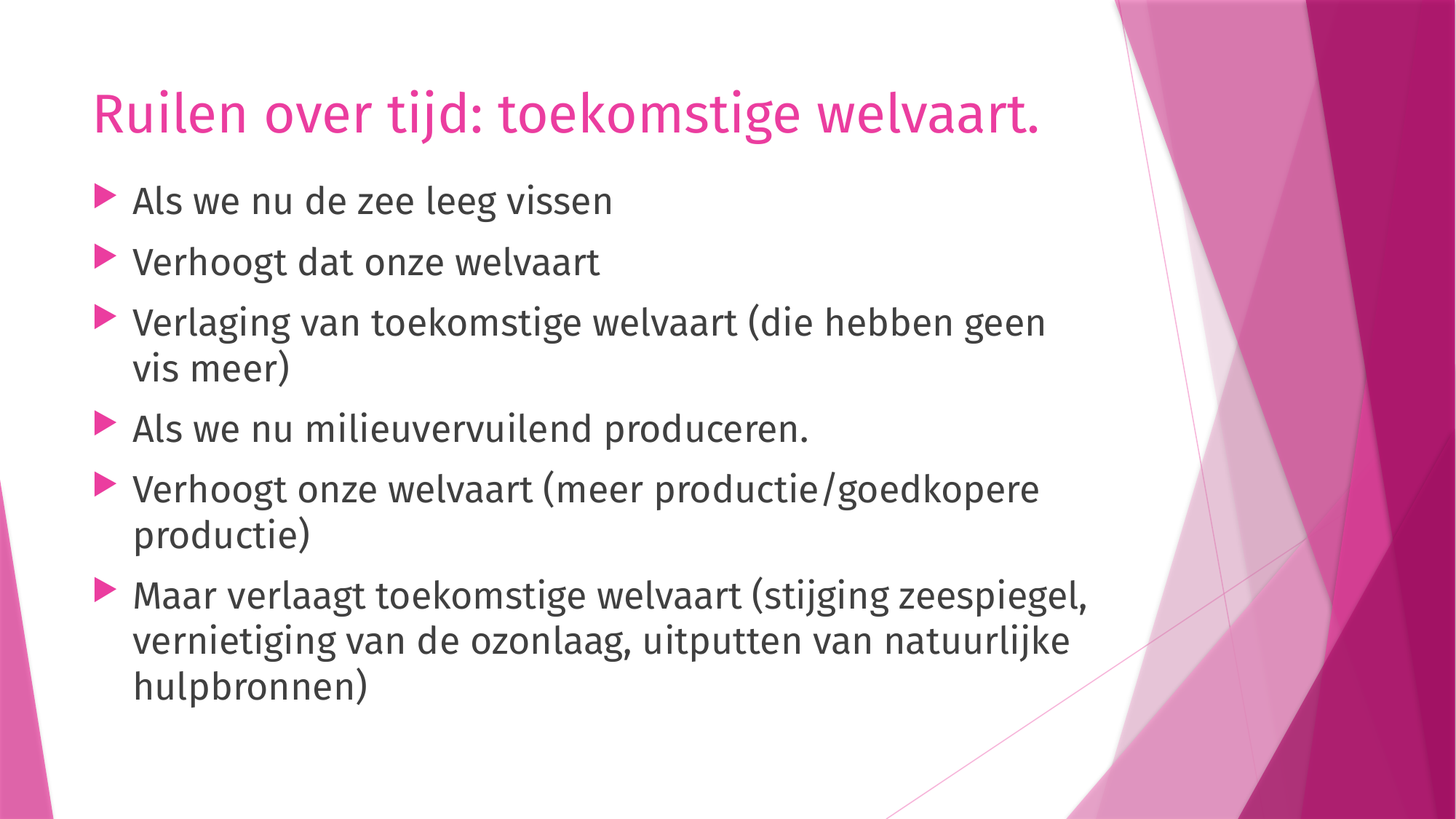

# Ruilen over tijd: toekomstige welvaart.
Als we nu de zee leeg vissen
Verhoogt dat onze welvaart
Verlaging van toekomstige welvaart (die hebben geen vis meer)
Als we nu milieuvervuilend produceren.
Verhoogt onze welvaart (meer productie/goedkopere productie)
Maar verlaagt toekomstige welvaart (stijging zeespiegel, vernietiging van de ozonlaag, uitputten van natuurlijke hulpbronnen)